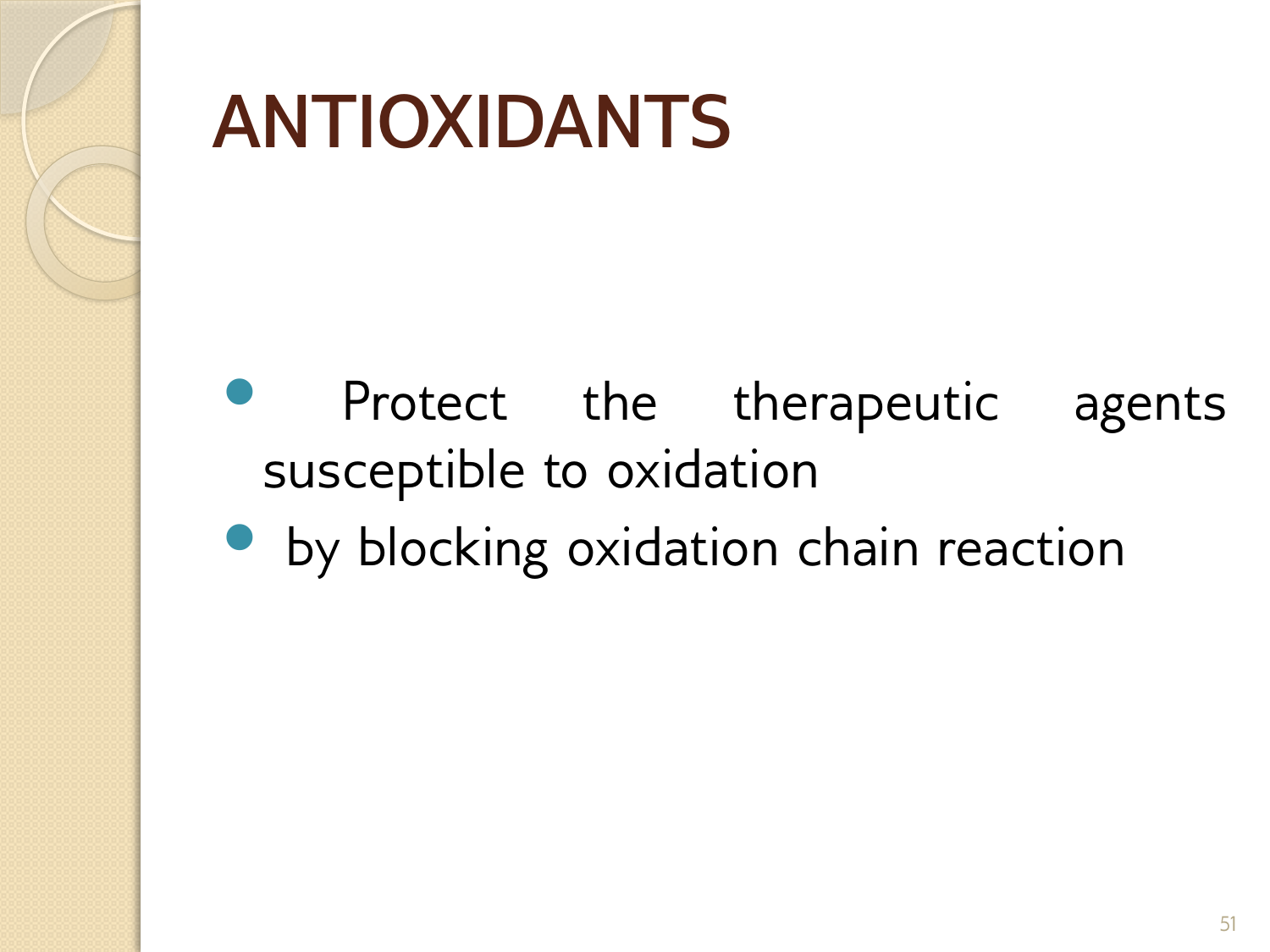

# ANTIOXIDANTS

 Protect the therapeutic agents susceptible to oxidation
 by blocking oxidation chain reaction
51